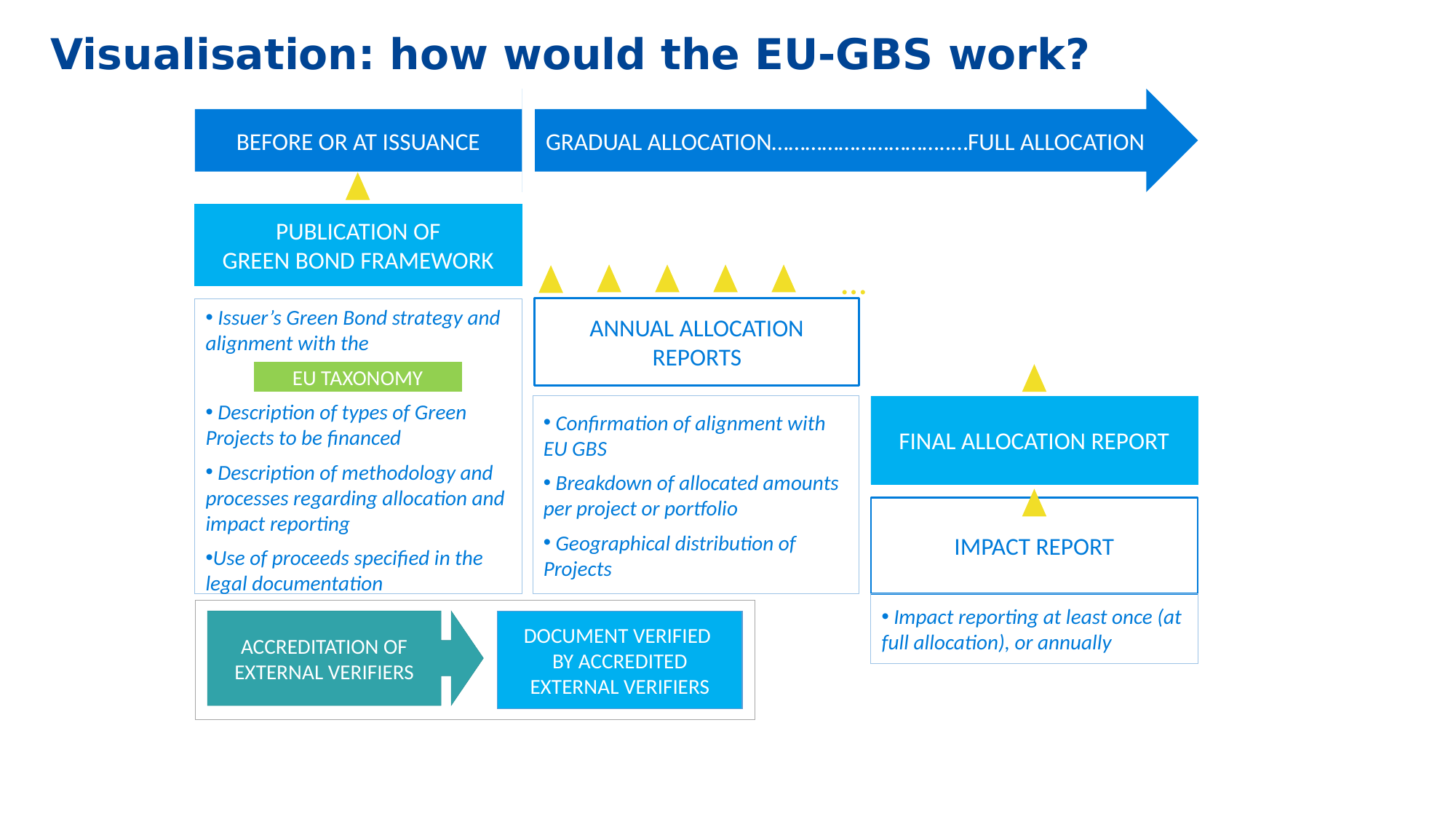

# Visualisation: how would the EU-GBS work?
BEFORE OR AT ISSUANCE
GRADUAL ALLOCATION…………………………..…FULL ALLOCATION

PUBLICATION OF
GREEN BOND FRAMEWORK
…

ANNUAL ALLOCATION REPORTS
 Issuer’s Green Bond strategy and alignment with the

 Description of types of Green Projects to be financed
 Description of methodology and processes regarding allocation and impact reporting
Use of proceeds specified in the legal documentation
EU TAXONOMY

 Confirmation of alignment with EU GBS
 Breakdown of allocated amounts per project or portfolio
 Geographical distribution of  Projects
FINAL ALLOCATION REPORT

IMPACT REPORT
 Impact reporting at least once (at full allocation), or annually

ACCREDITATION OF EXTERNAL VERIFIERS
DOCUMENT VERIFIED
BY ACCREDITED
EXTERNAL VERIFIERS